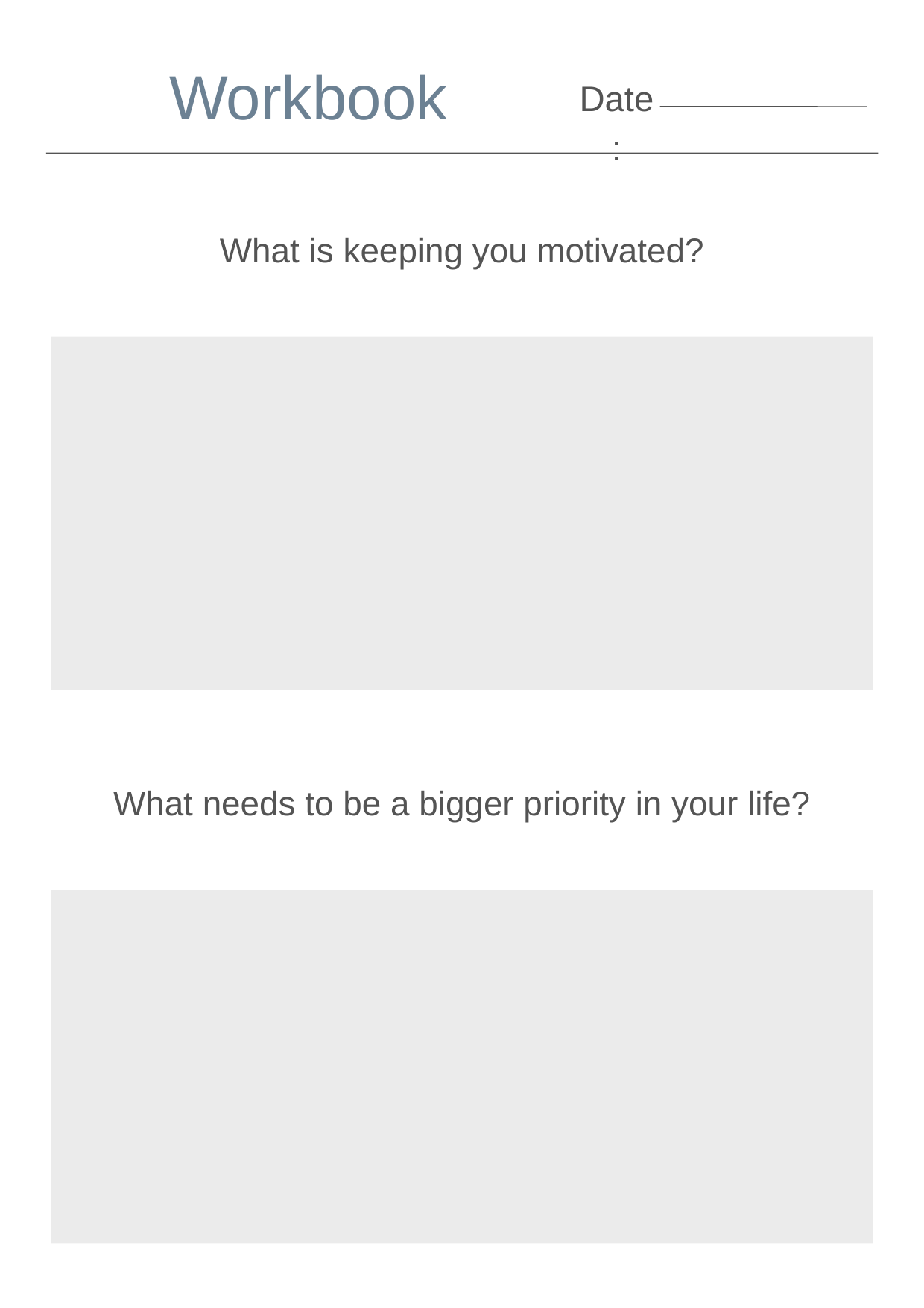

Workbook
Date:

What is keeping you motivated?

What needs to be a bigger priority in your life?